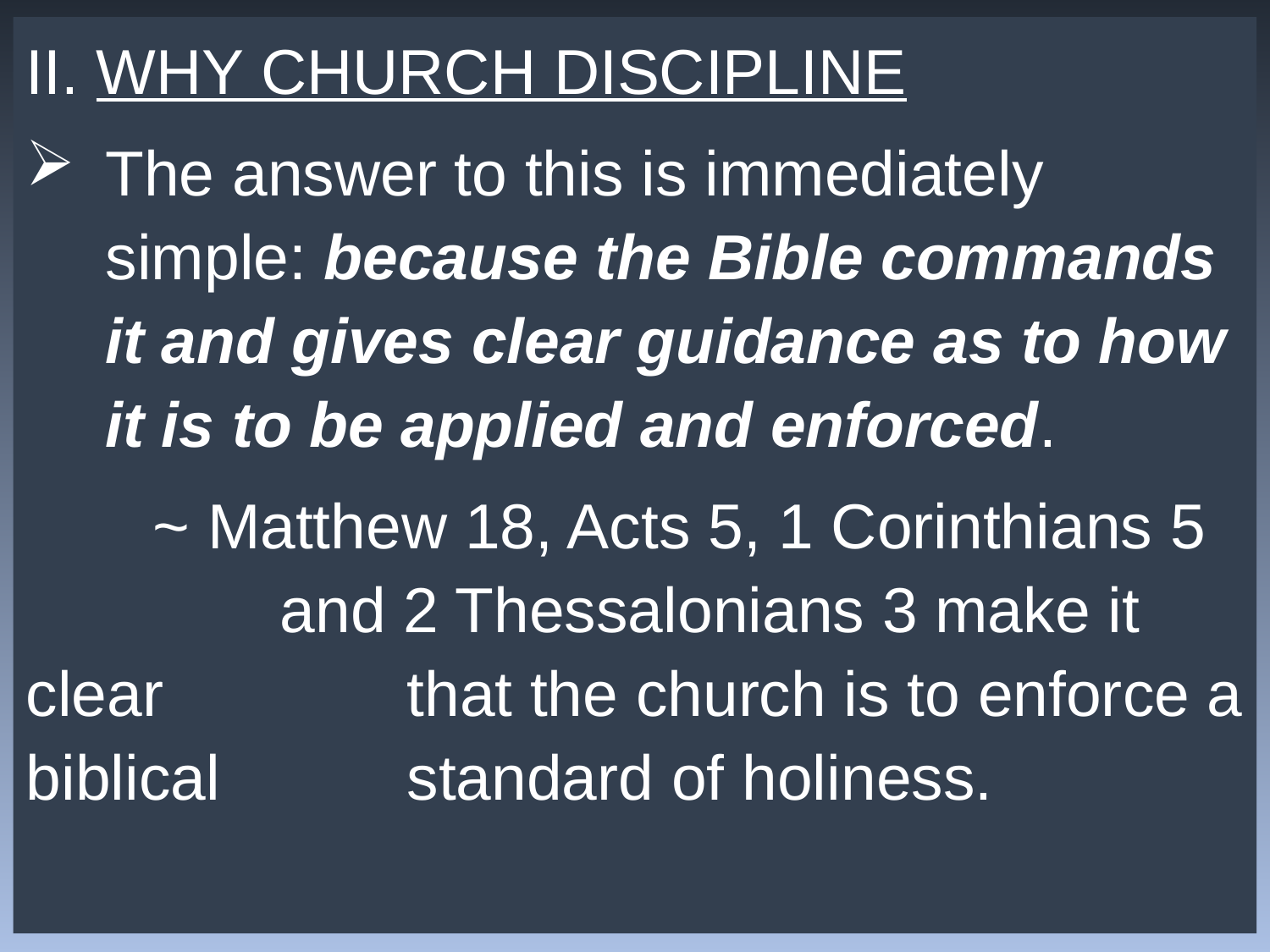

II. WHY CHURCH DISCIPLINE
The answer to this is immediately simple: because the Bible commands it and gives clear guidance as to how it is to be applied and enforced.
	~ Matthew 18, Acts 5, 1 Corinthians 5 		and 2 Thessalonians 3 make it clear 		that the church is to enforce a biblical 		standard of holiness.